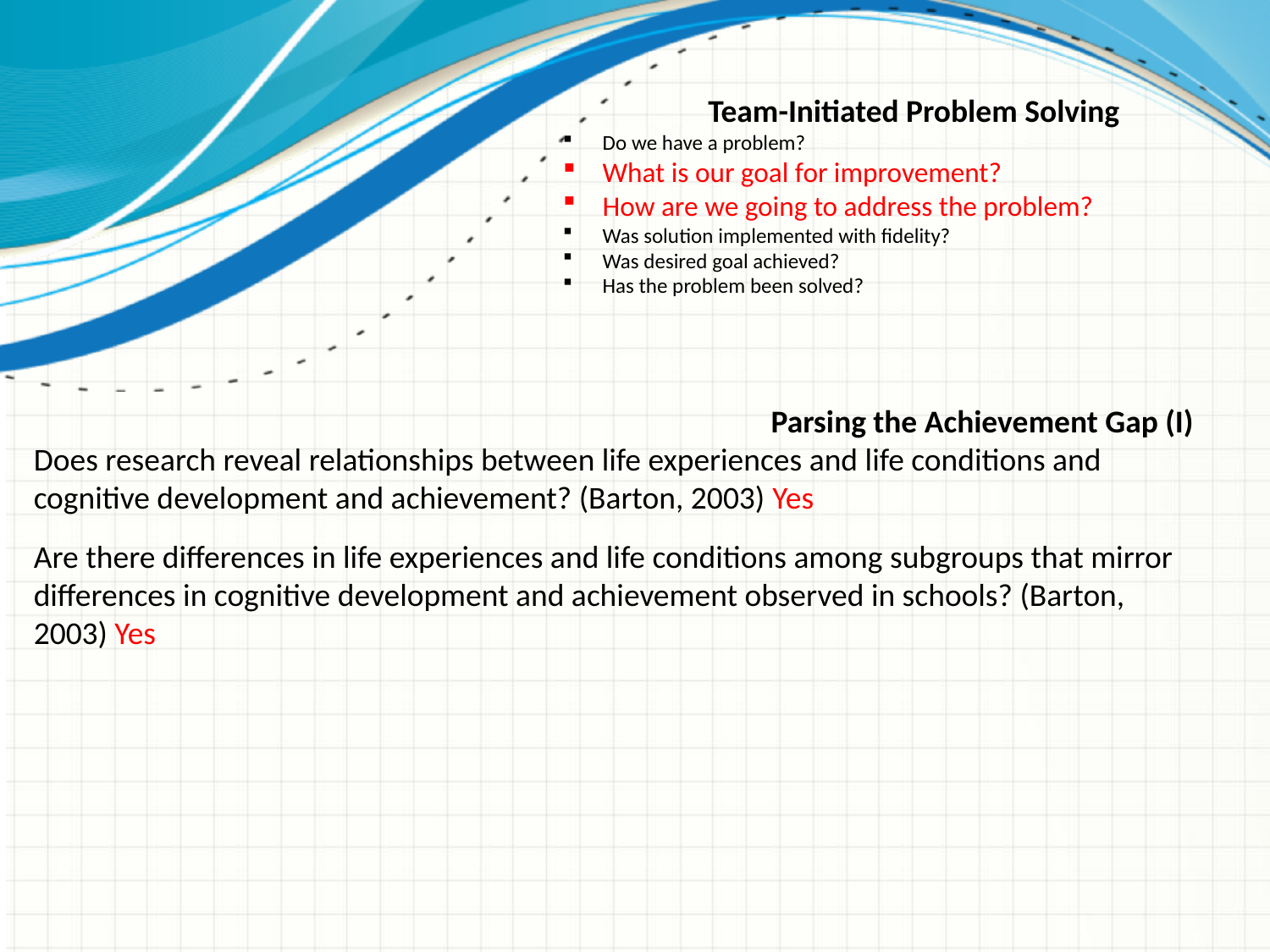

Team-Initiated Problem Solving
Do we have a problem?
What is our goal for improvement?
How are we going to address the problem?
Was solution implemented with fidelity?
Was desired goal achieved?
Has the problem been solved?
Parsing the Achievement Gap (I)
Does research reveal relationships between life experiences and life conditions and cognitive development and achievement? (Barton, 2003) Yes
Are there differences in life experiences and life conditions among subgroups that mirror differences in cognitive development and achievement observed in schools? (Barton, 2003) Yes